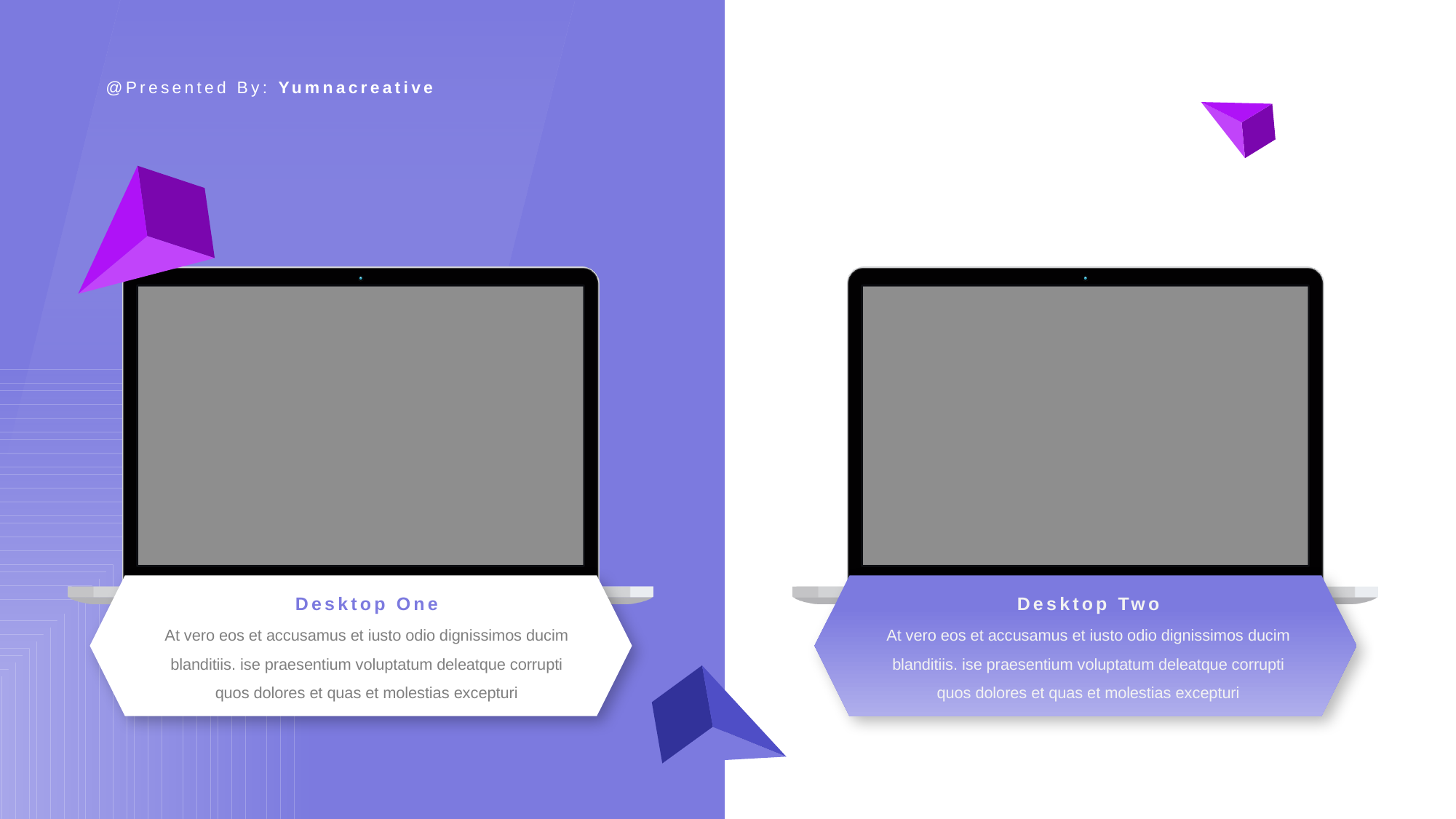

@Presented By: Yumnacreative

Desktop One
Desktop Two
At vero eos et accusamus et iusto odio dignissimos ducim blanditiis. ise praesentium voluptatum deleatque corrupti quos dolores et quas et molestias excepturi
At vero eos et accusamus et iusto odio dignissimos ducim blanditiis. ise praesentium voluptatum deleatque corrupti quos dolores et quas et molestias excepturi